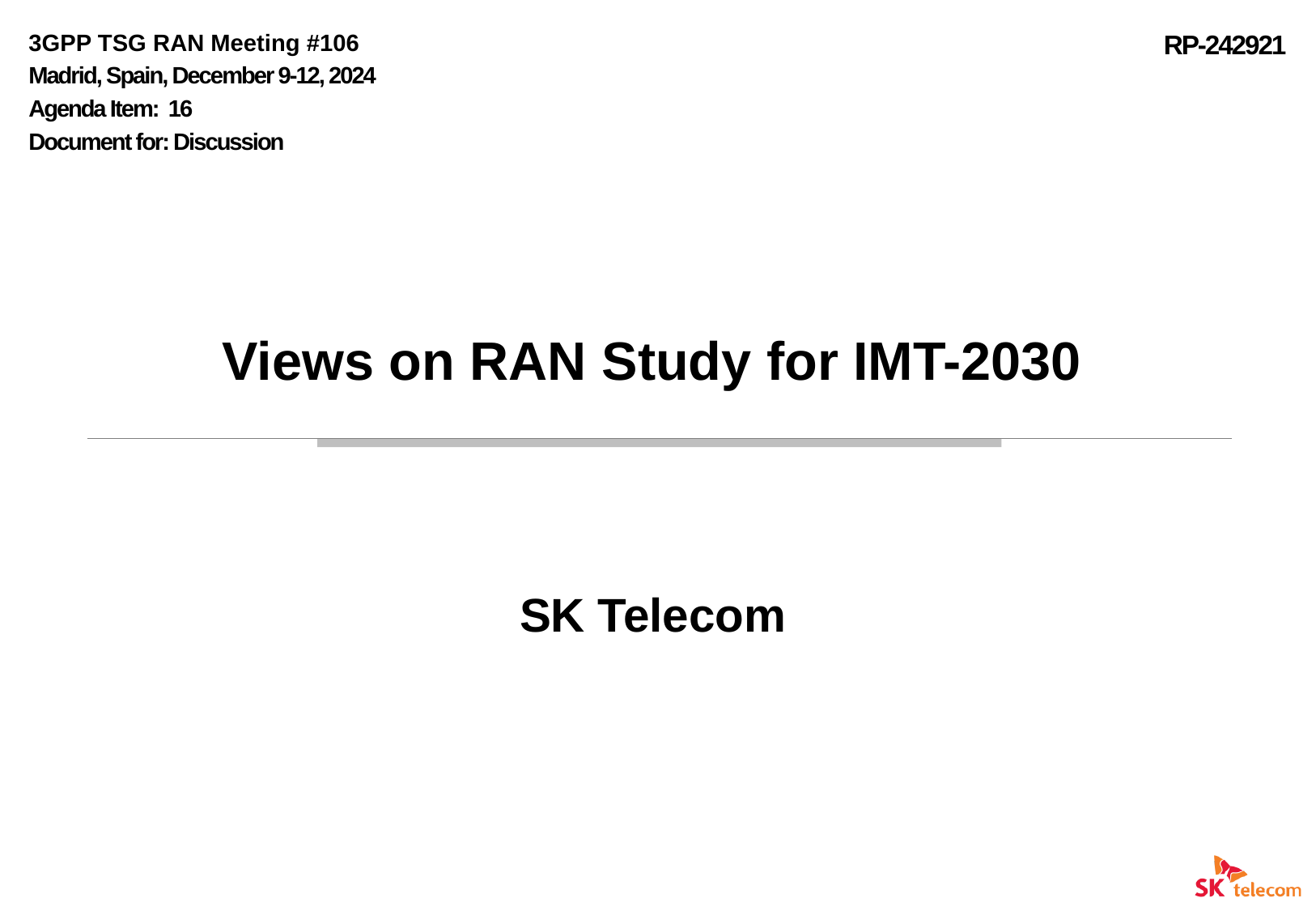

3GPP TSG RAN Meeting #106
Madrid, Spain, December 9-12, 2024
Agenda Item:  16
Document for: Discussion
RP-242921
Views on RAN Study for IMT-2030

SK Telecom